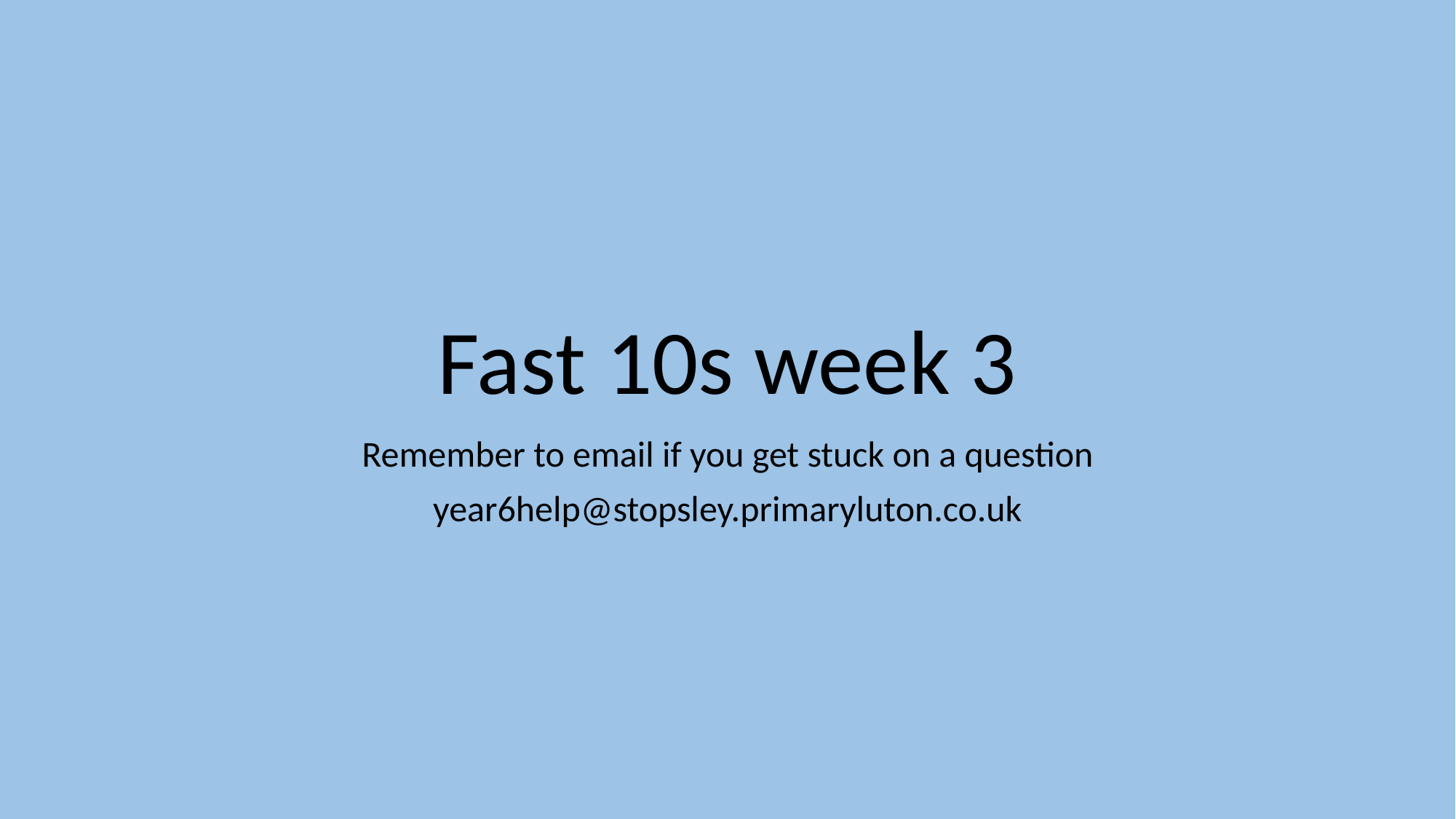

# Fast 10s week 3
Remember to email if you get stuck on a question
year6help@stopsley.primaryluton.co.uk